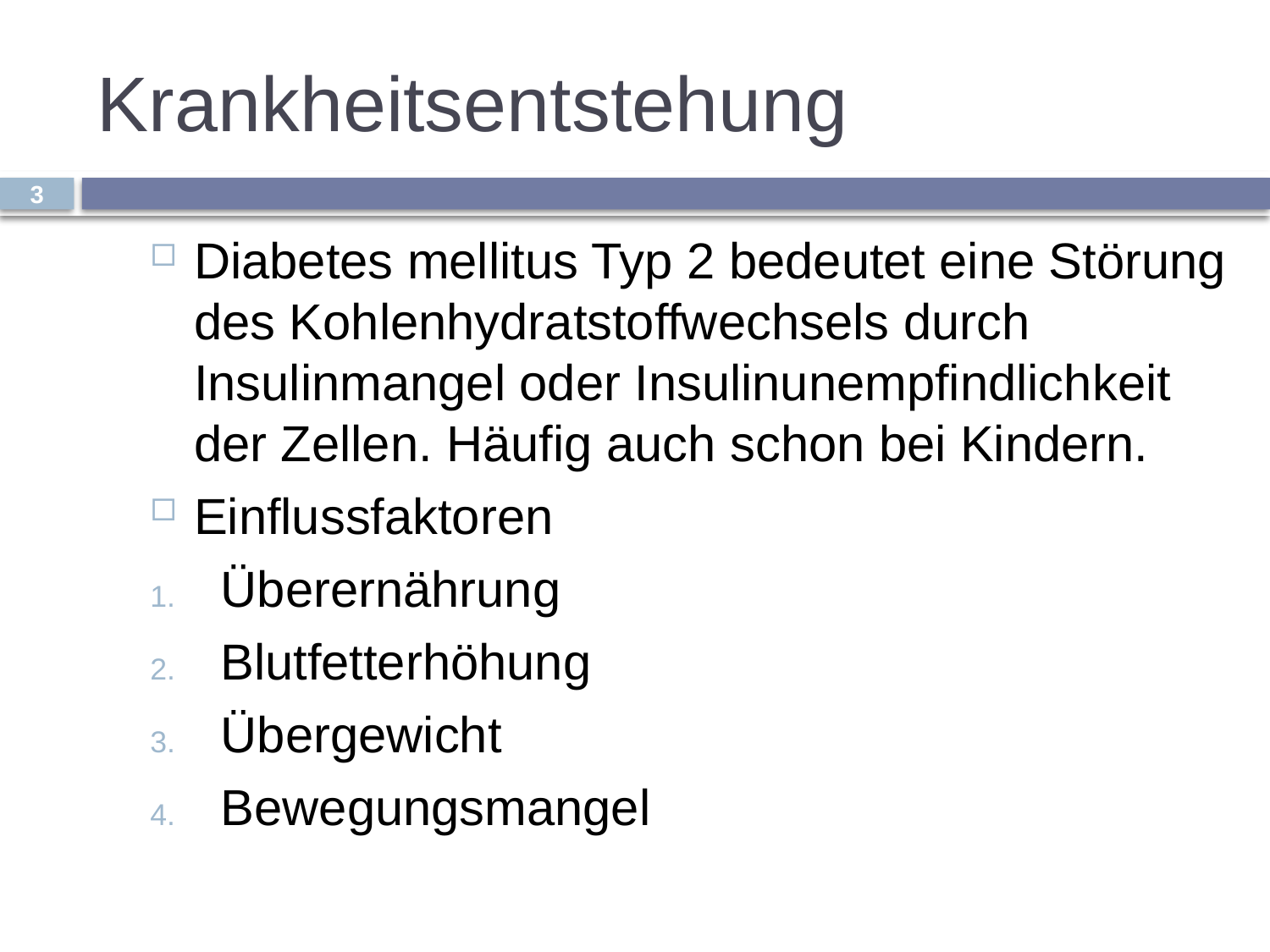

# Krankheitsentstehung
3
Diabetes mellitus Typ 2 bedeutet eine Störung des Kohlenhydratstoffwechsels durch Insulinmangel oder Insulinunempfindlichkeit der Zellen. Häufig auch schon bei Kindern.
Einflussfaktoren
Überernährung
Blutfetterhöhung
Übergewicht
Bewegungsmangel